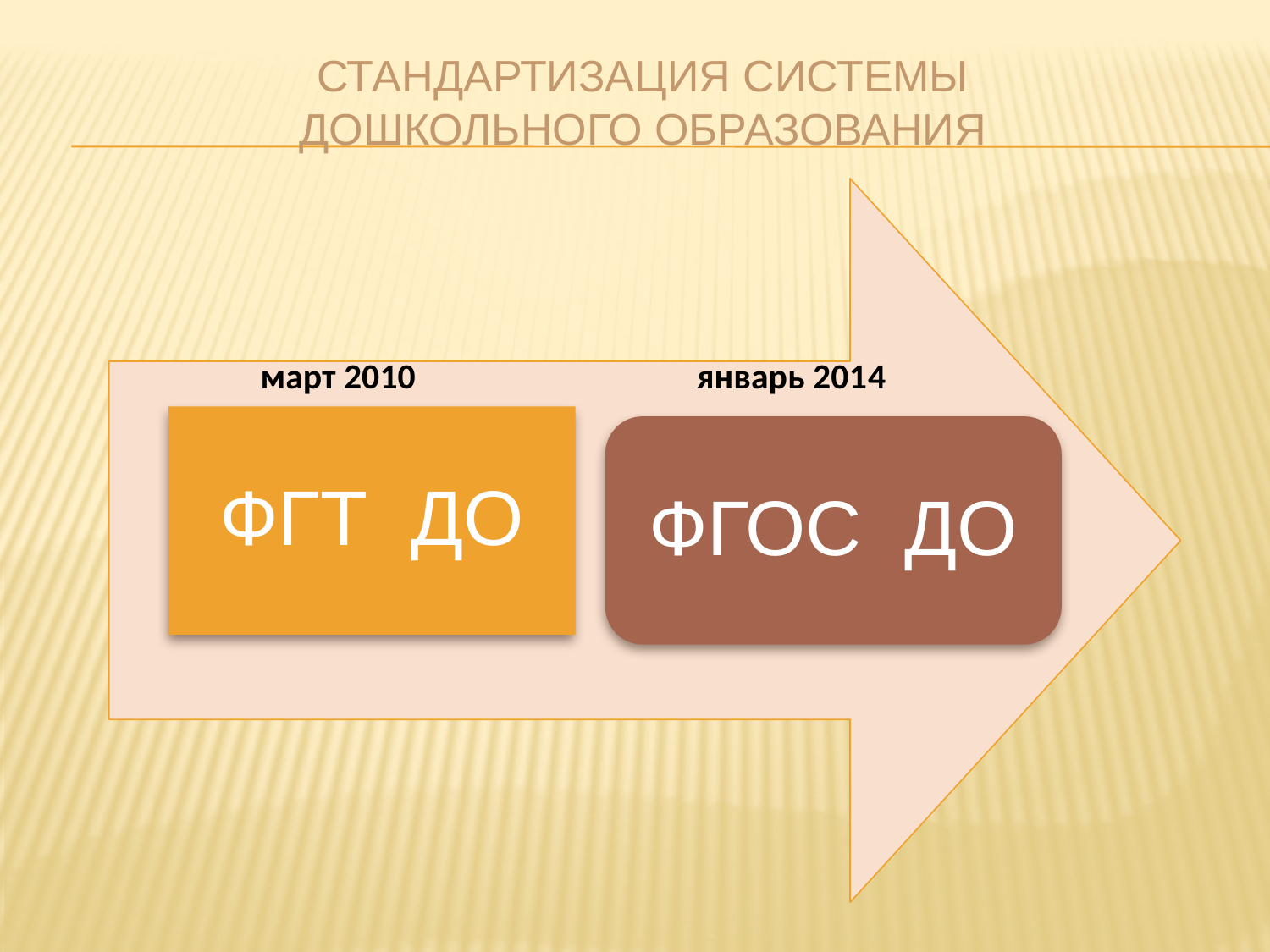

# Стандартизация системы дошкольного образования

март 2010                                   январь 2014
ФГТ  ДО
ФГОС  ДО